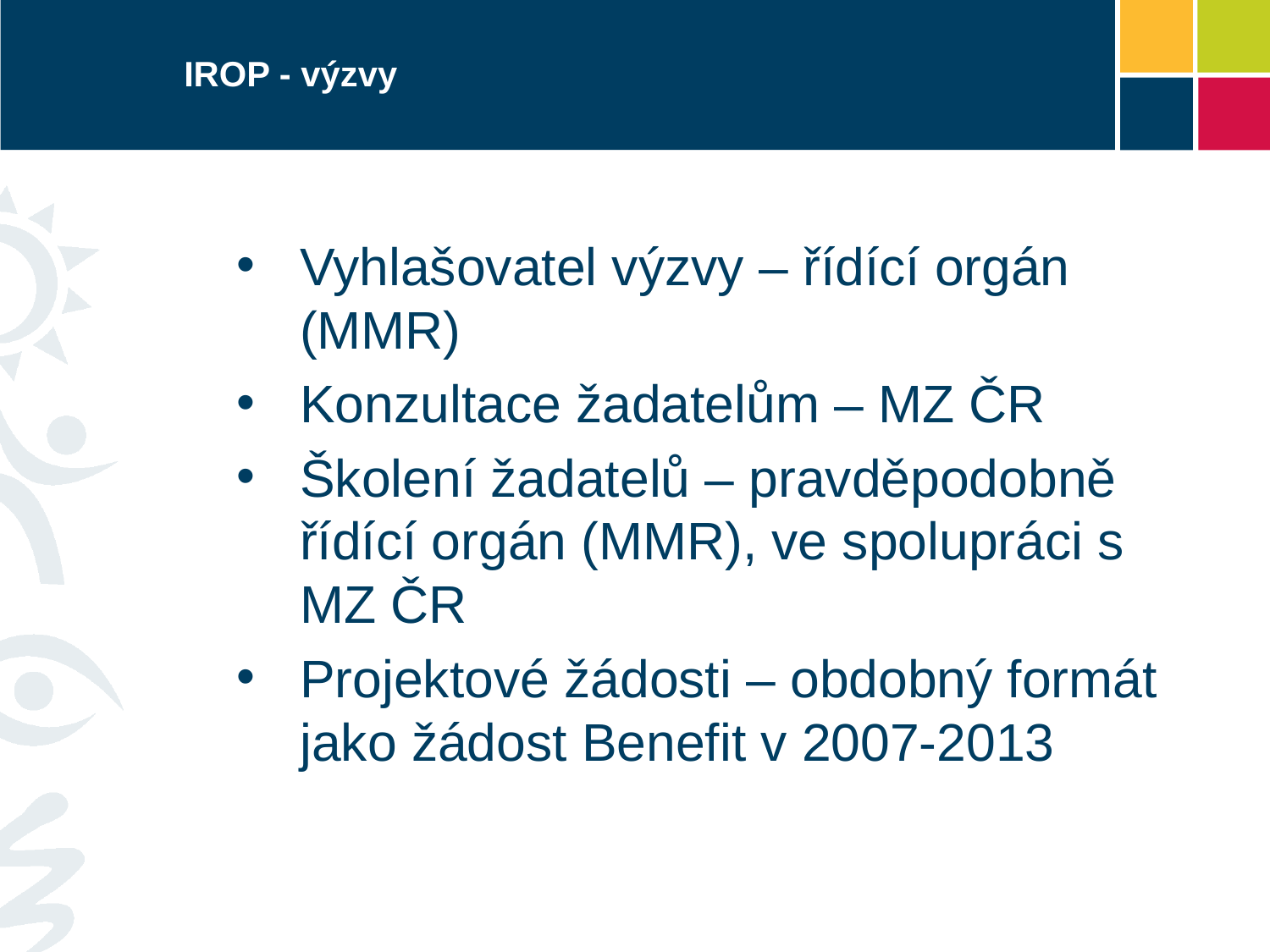

# IROP - výzvy
Vyhlašovatel výzvy – řídící orgán (MMR)
Konzultace žadatelům – MZ ČR
Školení žadatelů – pravděpodobně řídící orgán (MMR), ve spolupráci s MZ ČR
Projektové žádosti – obdobný formát jako žádost Benefit v 2007-2013